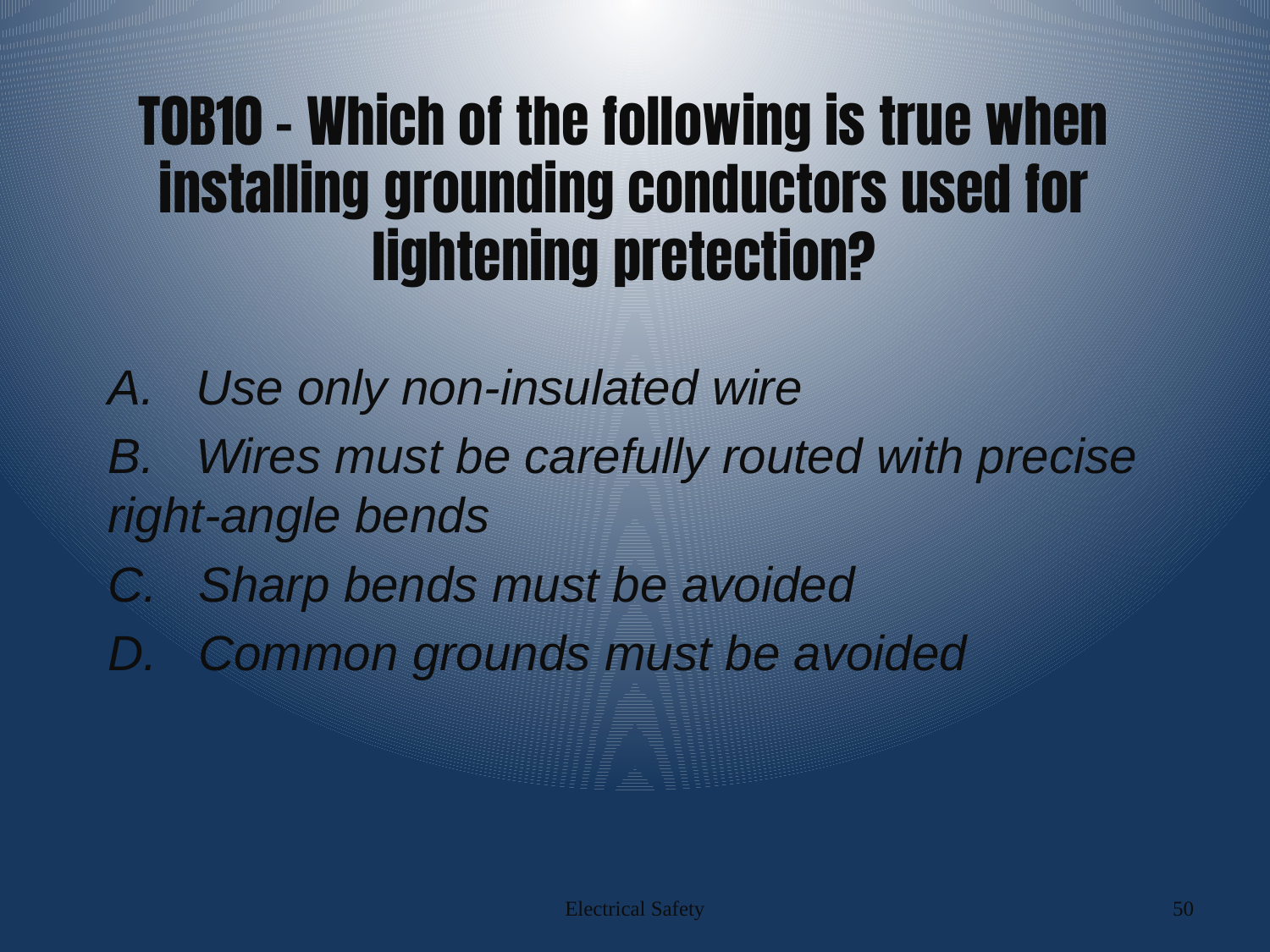

# T0B10 - Which of the following is true when installing grounding conductors used for lightening pretection?
A.   Use only non-insulated wire
B.   Wires must be carefully routed with precise right-angle bends
C.   Sharp bends must be avoided
D.   Common grounds must be avoided

Electrical Safety
50